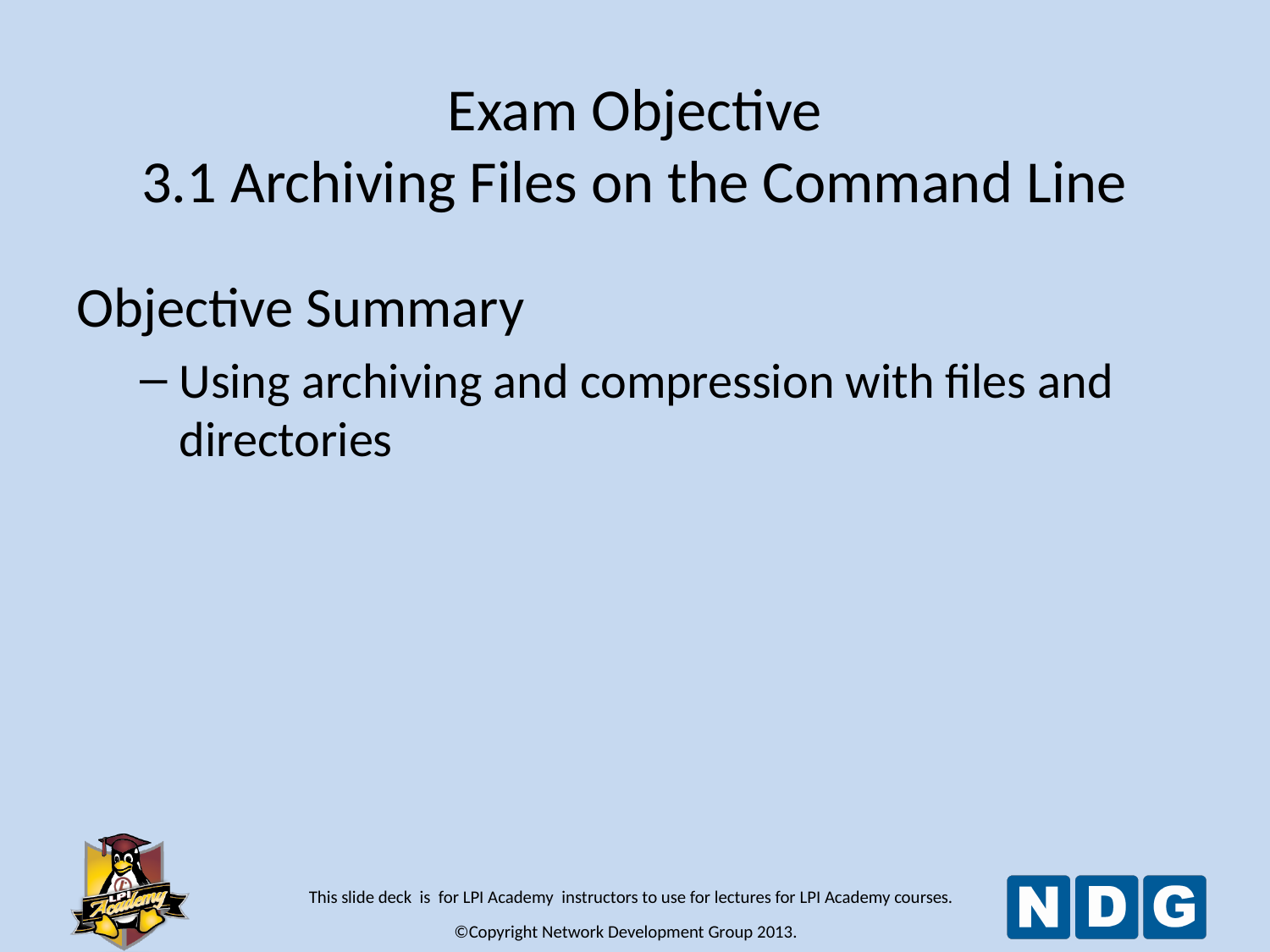

# Exam Objective 3.1 Archiving Files on the Command Line
Objective Summary
Using archiving and compression with files and directories